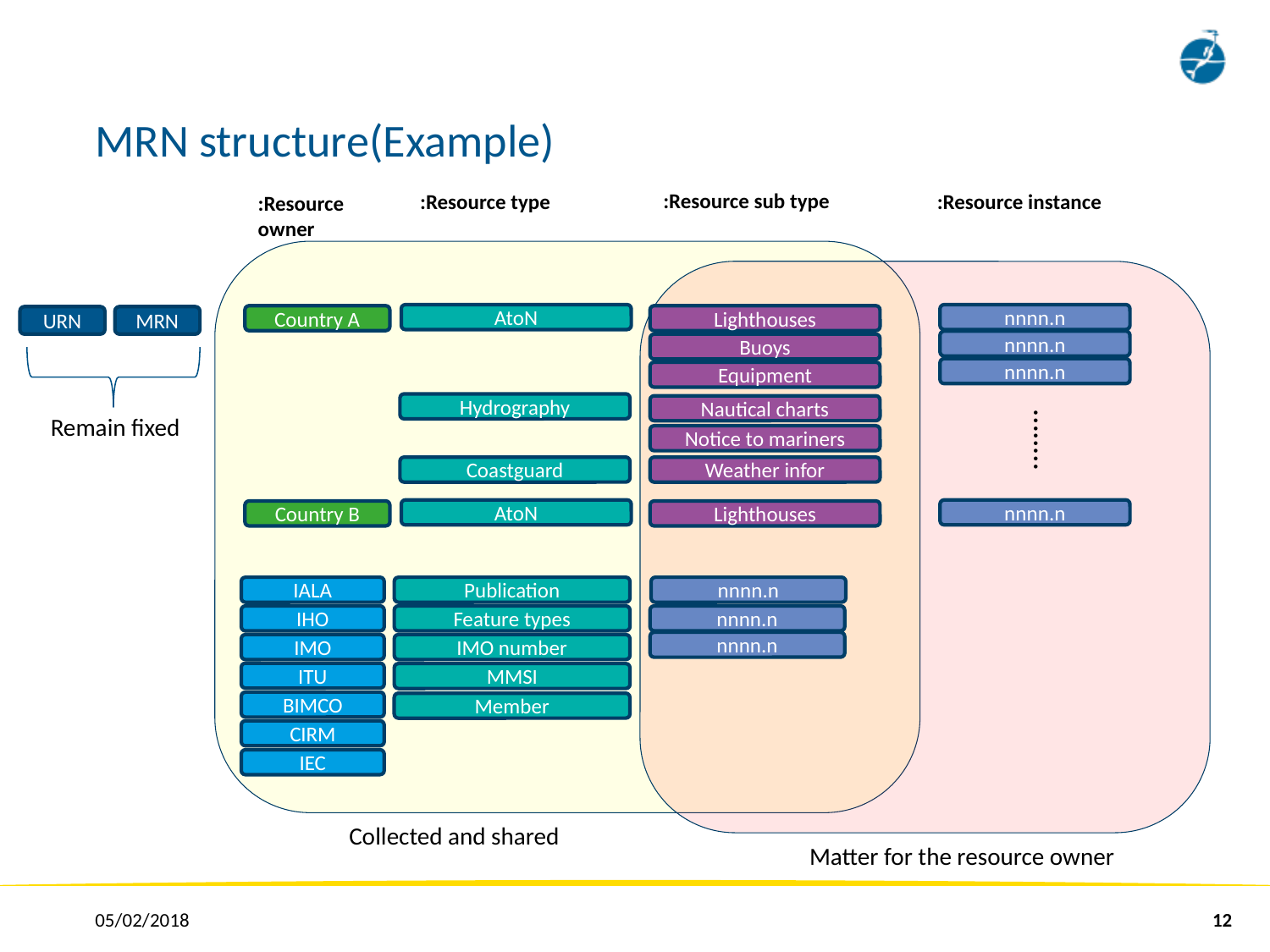

# MRN structure(Example)
:Resource sub type
:Resource instance
:Resource type
:Resource
owner

AtoN
nnnn.n
Country A
Lighthouses
URN
MRN
nnnn.n
Buoys
nnnn.n
Equipment
Hydrography
Nautical charts
Remain fixed
…..…
Notice to mariners
Coastguard
Weather infor
AtoN
nnnn.n
Country B
Lighthouses
Publication
nnnn.n
IALA
Feature types
nnnn.n
IHO
nnnn.n
IMO number
IMO
ITU
MMSI
BIMCO
Member
CIRM
IEC
Collected and shared
Matter for the resource owner
05/02/2018
12